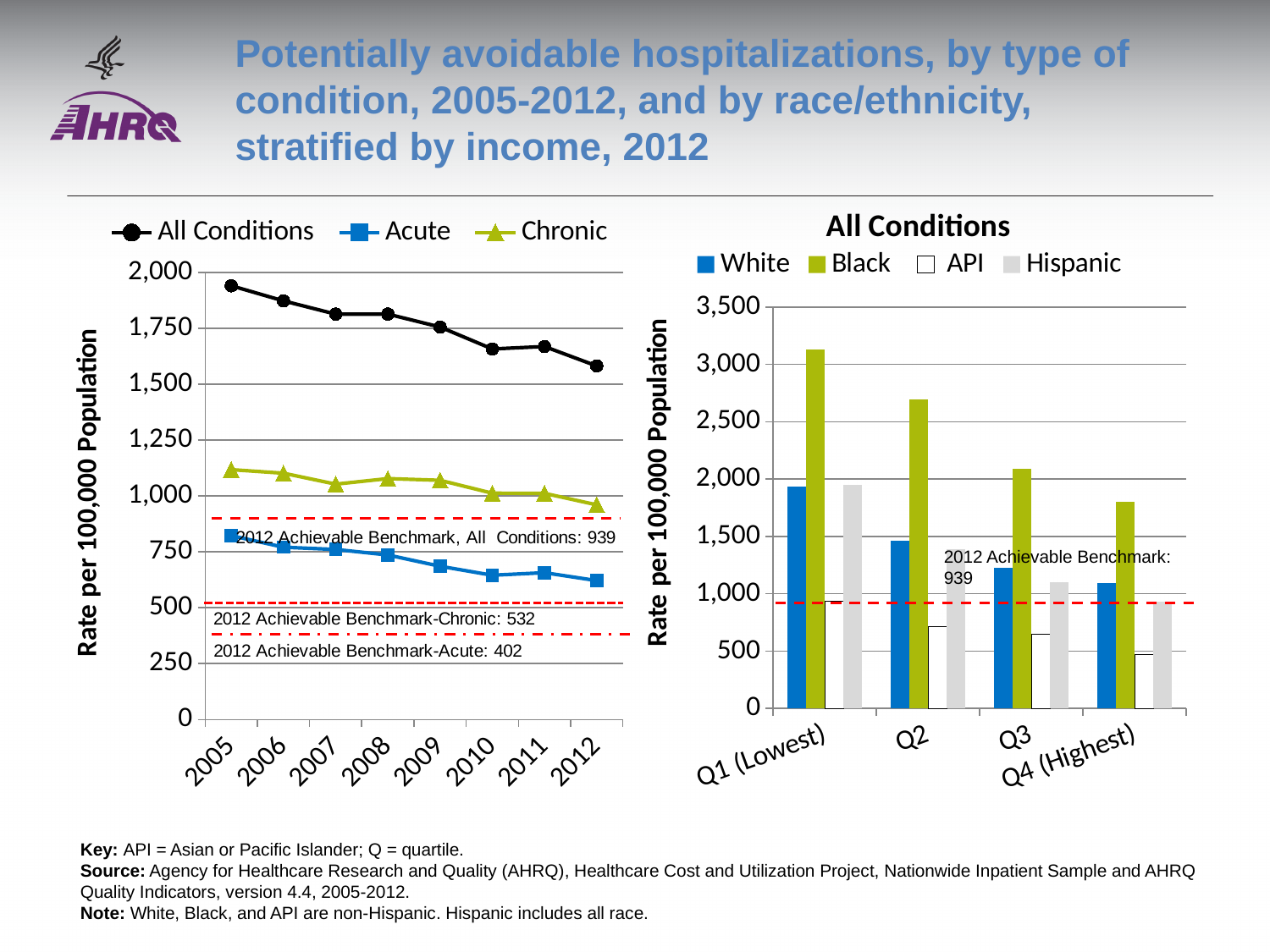

# Potentially avoidable hospitalizations, by type of condition, 2005-2012, and by race/ethnicity, stratified by income, 2012

### Chart

| Category | All Conditions | Acute | Chronic |
|---|---|---|---|
| 2005 | 1941.23 | 822.88 | 1118.41 |
| 2006 | 1873.5 | 771.04 | 1102.51 |
| 2007 | 1814.25 | 760.94 | 1053.36 |
| 2008 | 1814.54 | 736.36 | 1078.22 |
| 2009 | 1756.53 | 685.84 | 1070.71 |
| 2010 | 1658.32 | 645.44 | 1012.91 |
| 2011 | 1669.29 | 657.01 | 1012.3 |
| 2012 | 1582.43 | 621.5 | 960.95 |

### Chart: All Conditions

| Category | White | Black  |  API | Hispanic |
|---|---|---|---|---|
| Q1 (Lowest) | 1936.0 | 3131.3 | 932.2 | 1945.9 |
| Q2 | 1464.9 | 2694.8 | 716.7 | 1390.9 |
| Q3 | 1226.7 | 2091.6 | 645.9 | 1104.1 |
| Q4 (Highest) | 1096.5 | 1800.3 | 472.2 | 932.0 |
2012 Achievable Benchmark: 939
Key: API = Asian or Pacific Islander; Q = quartile.
Source: Agency for Healthcare Research and Quality (AHRQ), Healthcare Cost and Utilization Project, Nationwide Inpatient Sample and AHRQ Quality Indicators, version 4.4, 2005-2012.
Note: White, Black, and API are non-Hispanic. Hispanic includes all race.